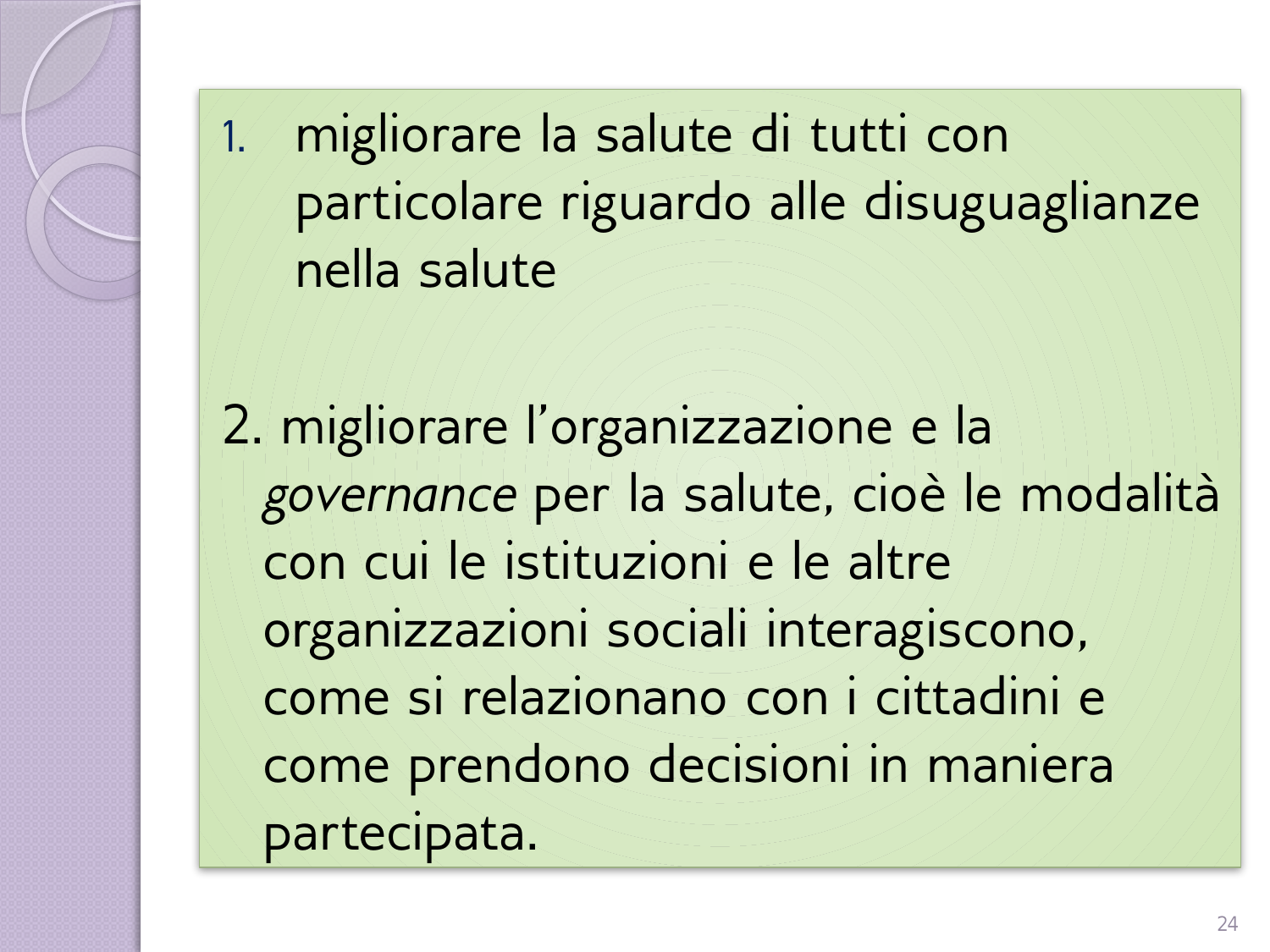

migliorare la salute di tutti con particolare riguardo alle disuguaglianze nella salute

2. migliorare l’organizzazione e la governance per la salute, cioè le modalità con cui le istituzioni e le altre organizzazioni sociali interagiscono, come si relazionano con i cittadini e come prendono decisioni in maniera partecipata.

24